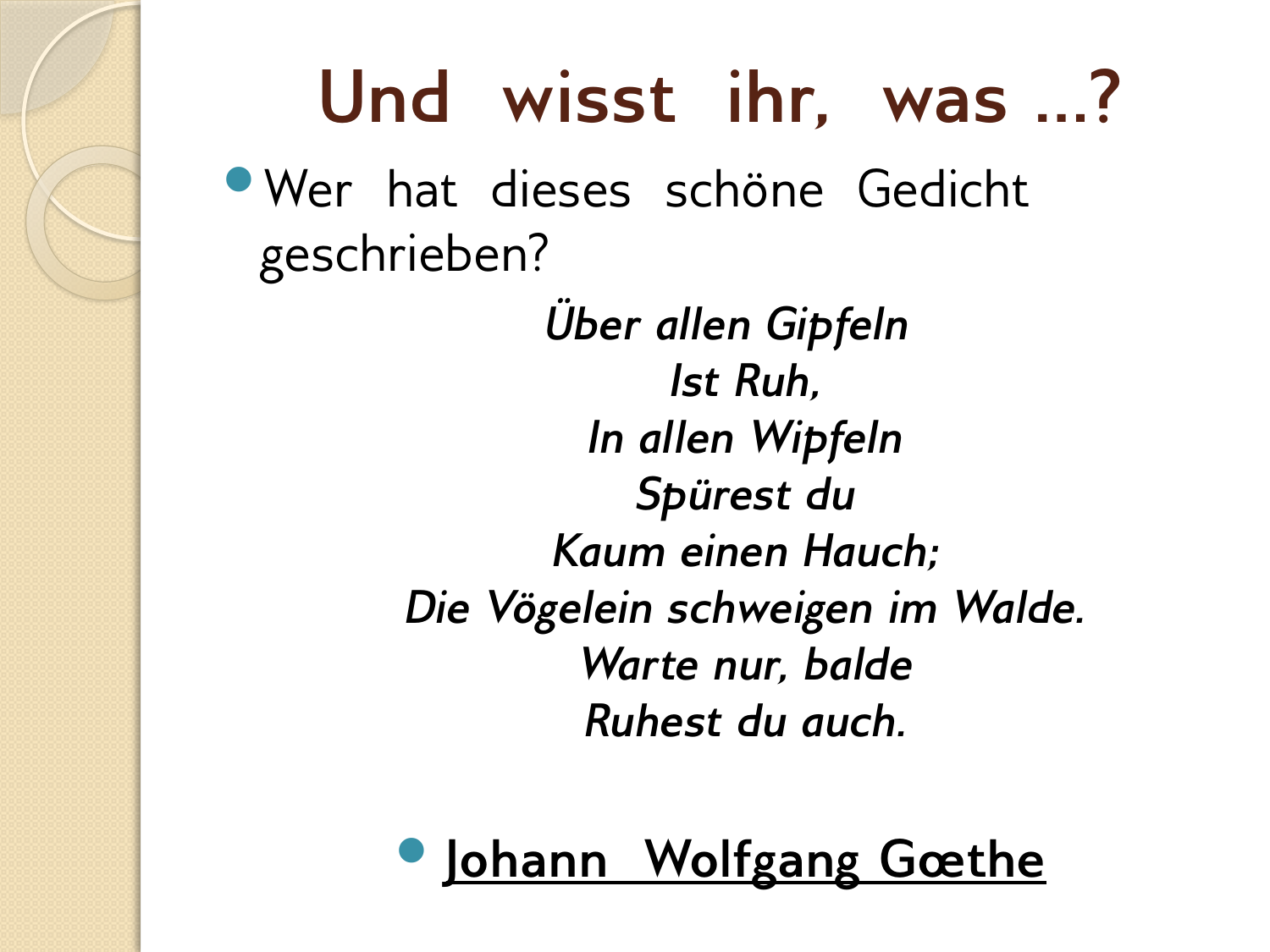

# Und  wisst  ihr,  was …?
Wer  hat  dieses  schöne  Gedicht  geschrieben?
Über allen Gipfeln
Ist Ruh,
In allen Wipfeln
Spürest du
Kaum einen Hauch;
Die Vögelein schweigen im Walde.
Warte nur, balde
Ruhest du auch.

Johann  Wolfgang Goethe